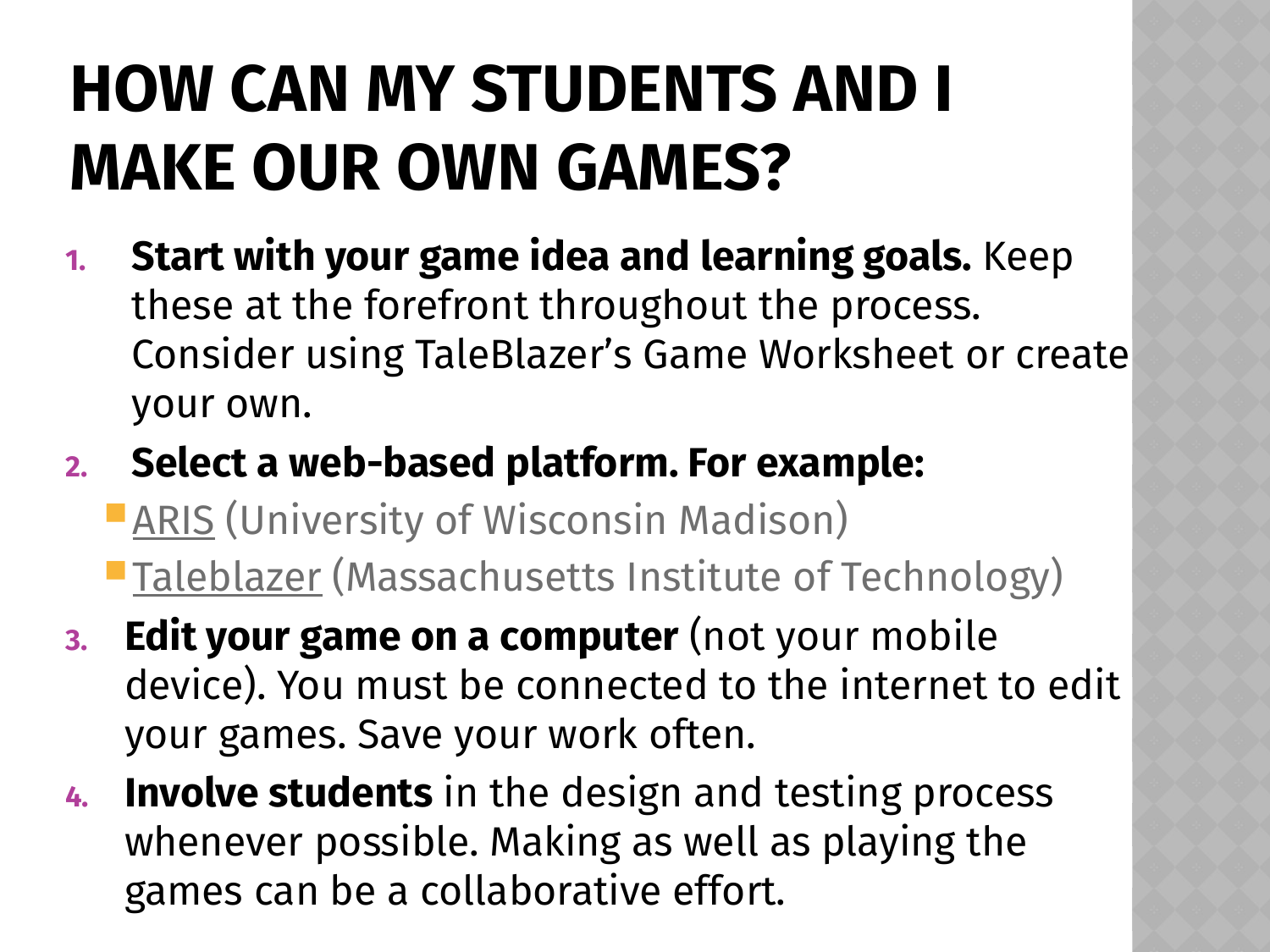

# How can my Students and I make our own games?
Start with your game idea and learning goals. Keep these at the forefront throughout the process. Consider using TaleBlazer’s Game Worksheet or create your own.
Select a web-based platform. For example:
ARIS (University of Wisconsin Madison)
Taleblazer (Massachusetts Institute of Technology)
Edit your game on a computer (not your mobile device). You must be connected to the internet to edit your games. Save your work often.
Involve students in the design and testing process whenever possible. Making as well as playing the games can be a collaborative effort.